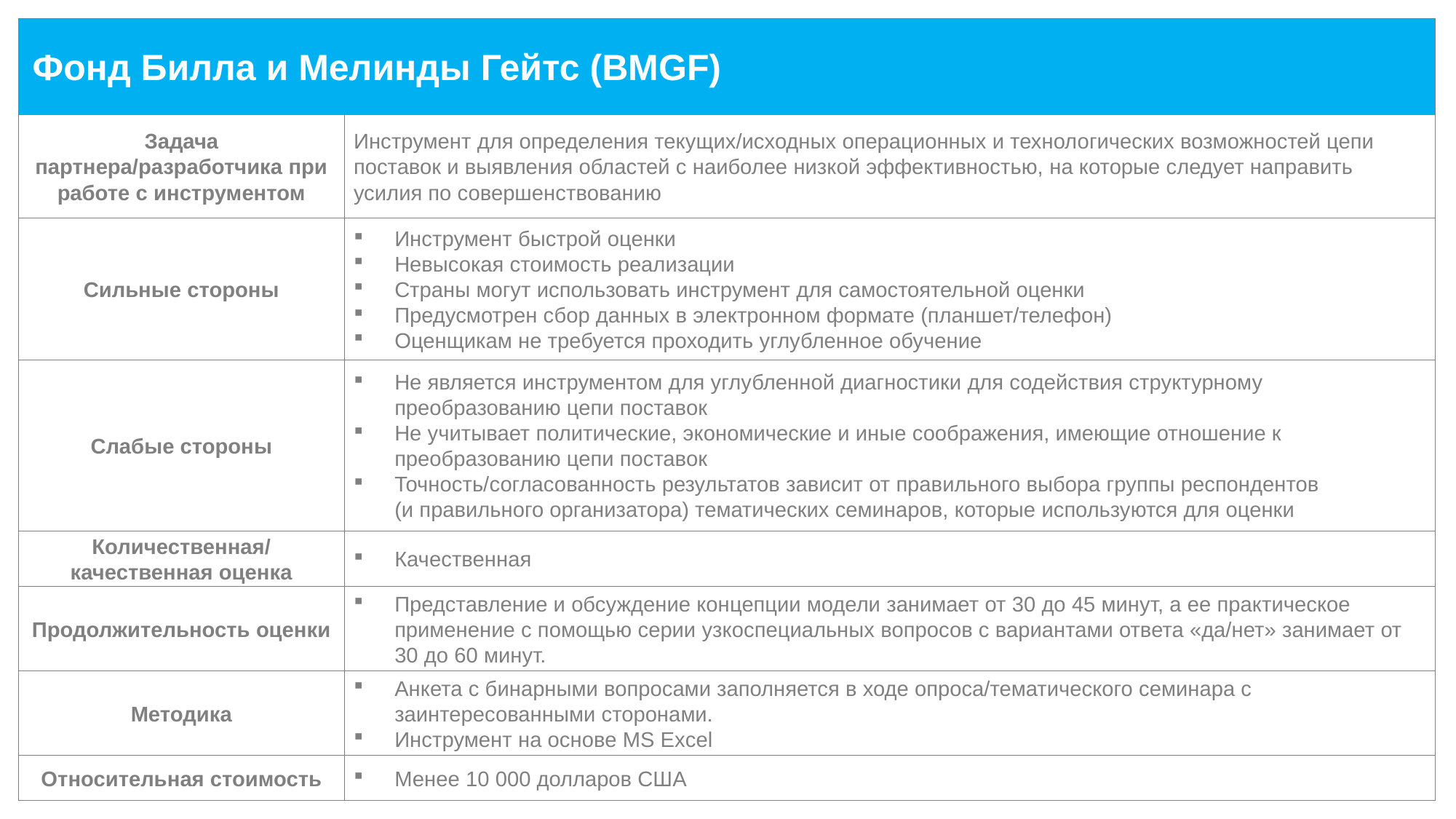

| Фонд Билла и Мелинды Гейтс (BMGF) |  |
| --- | --- |
| Задача партнера/разработчика при работе с инструментом | Инструмент для определения текущих/исходных операционных и технологических возможностей цепи поставок и выявления областей с наиболее низкой эффективностью, на которые следует направить усилия по совершенствованию |
| Сильные стороны | Инструмент быстрой оценки Невысокая стоимость реализации Страны могут использовать инструмент для самостоятельной оценки Предусмотрен сбор данных в электронном формате (планшет/телефон) Оценщикам не требуется проходить углубленное обучение |
| Слабые стороны | Не является инструментом для углубленной диагностики для содействия структурному преобразованию цепи поставок Не учитывает политические, экономические и иные соображения, имеющие отношение к преобразованию цепи поставок Точность/согласованность результатов зависит от правильного выбора группы респондентов (и правильного организатора) тематических семинаров, которые используются для оценки |
| Количественная/ качественная оценка | Качественная |
| Продолжительность оценки | Представление и обсуждение концепции модели занимает от 30 до 45 минут, а ее практическое применение с помощью серии узкоспециальных вопросов с вариантами ответа «да/нет» занимает от 30 до 60 минут. |
| Методика | Анкета с бинарными вопросами заполняется в ходе опроса/тематического семинара с заинтересованными сторонами. Инструмент на основе MS Excel |
| Относительная стоимость | Менее 10 000 долларов США |